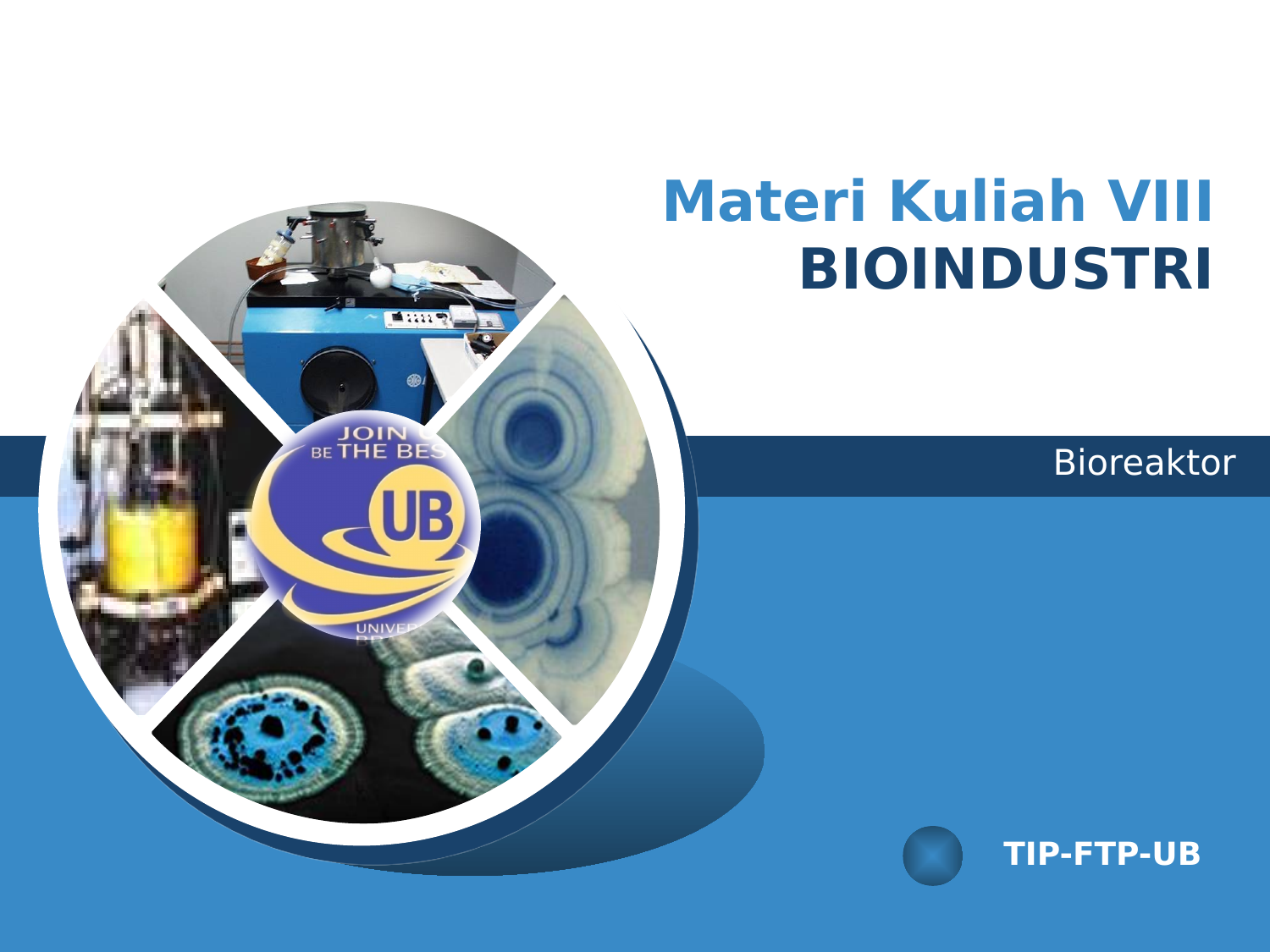

Materi Kuliah VIII BIOINDUSTRI
# Bioreaktor

TIP-FTP-UB